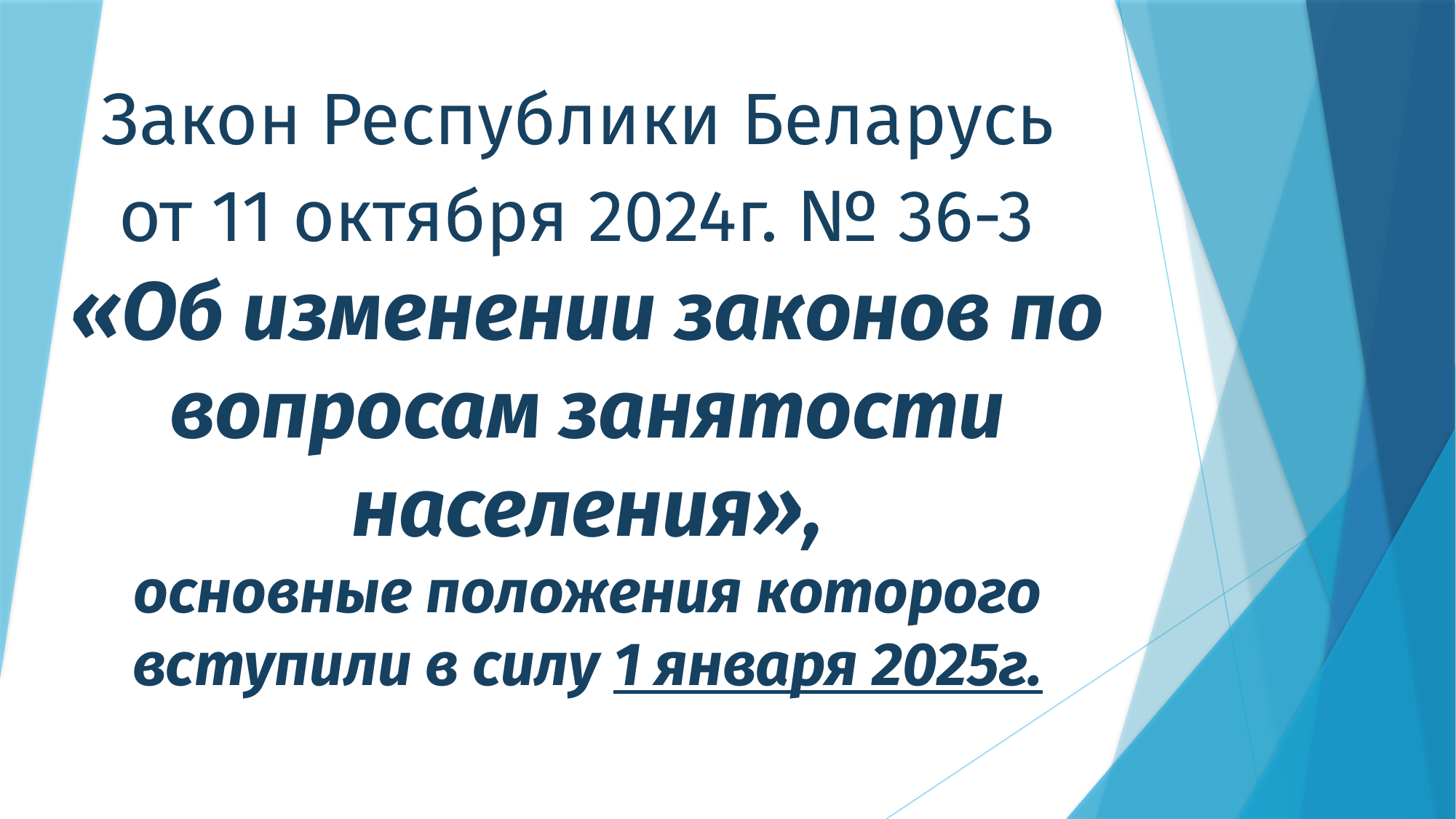

# Закон Республики Беларусь от 11 октября 2024г. № 36-3 «Об изменении законов по вопросам занятости населения», основные положения которого вступили в силу 1 января 2025г.